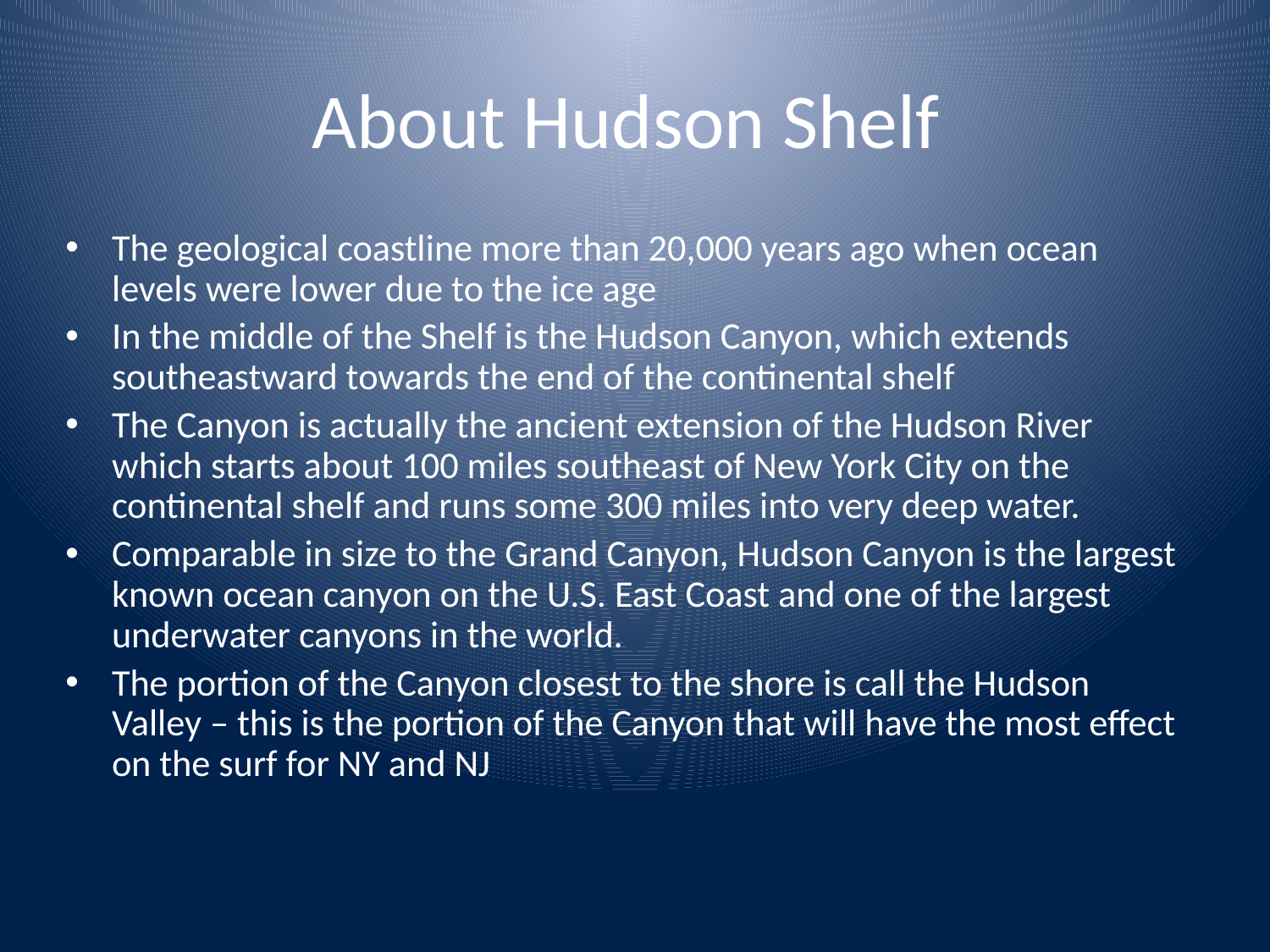

# About Hudson Shelf
The geological coastline more than 20,000 years ago when ocean levels were lower due to the ice age
In the middle of the Shelf is the Hudson Canyon, which extends southeastward towards the end of the continental shelf
The Canyon is actually the ancient extension of the Hudson River which starts about 100 miles southeast of New York City on the continental shelf and runs some 300 miles into very deep water.
Comparable in size to the Grand Canyon, Hudson Canyon is the largest known ocean canyon on the U.S. East Coast and one of the largest underwater canyons in the world.
The portion of the Canyon closest to the shore is call the Hudson Valley – this is the portion of the Canyon that will have the most effect on the surf for NY and NJ